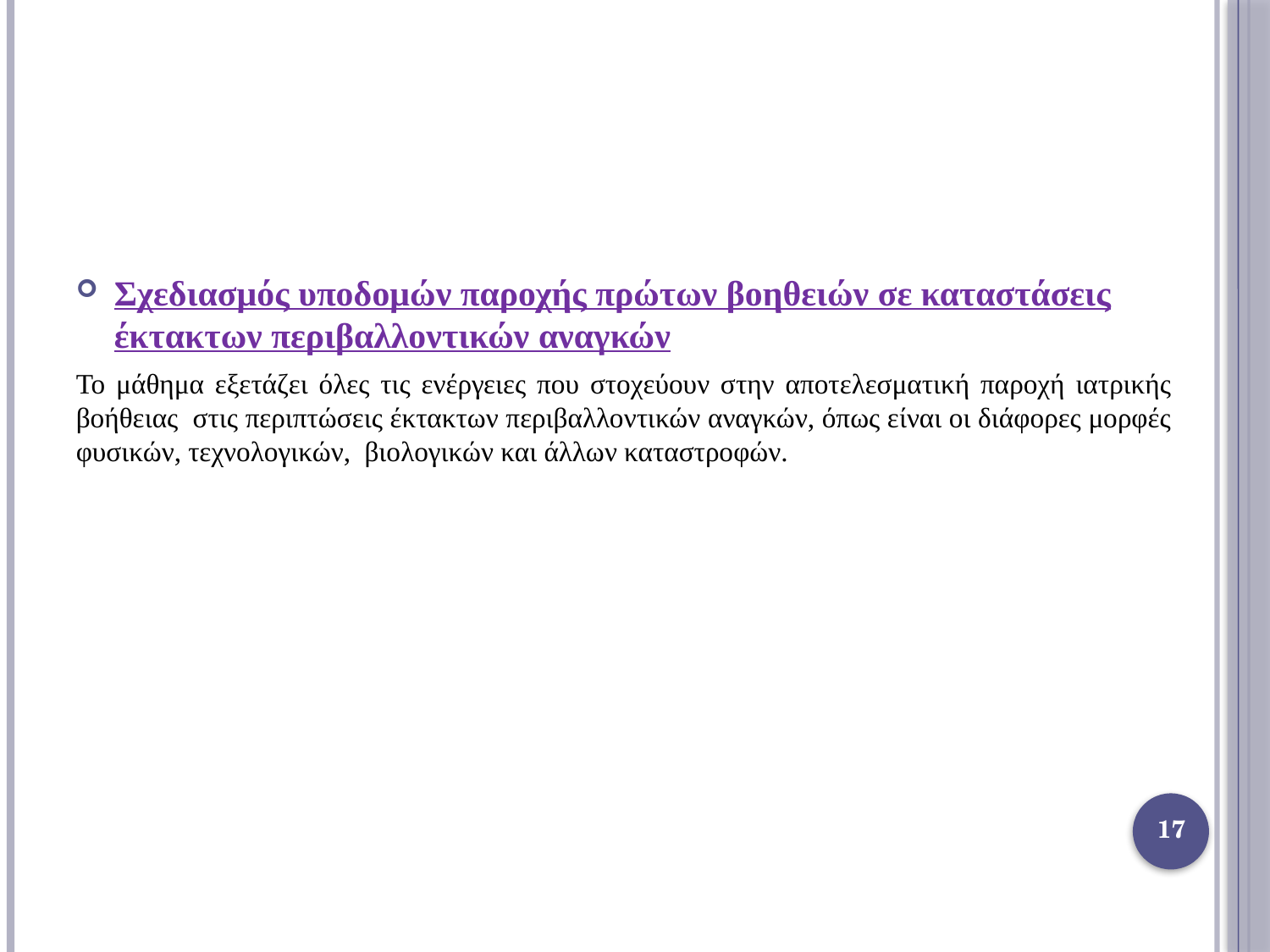

Σχεδιασμός υποδομών παροχής πρώτων βοηθειών σε καταστάσεις έκτακτων περιβαλλοντικών αναγκών
Το μάθημα εξετάζει όλες τις ενέργειες που στοχεύουν στην αποτελεσματική παροχή ιατρικής βοήθειας  στις περιπτώσεις έκτακτων περιβαλλοντικών αναγκών, όπως είναι οι διάφορες μορφές φυσικών, τεχνολογικών,  βιολογικών και άλλων καταστροφών.

17